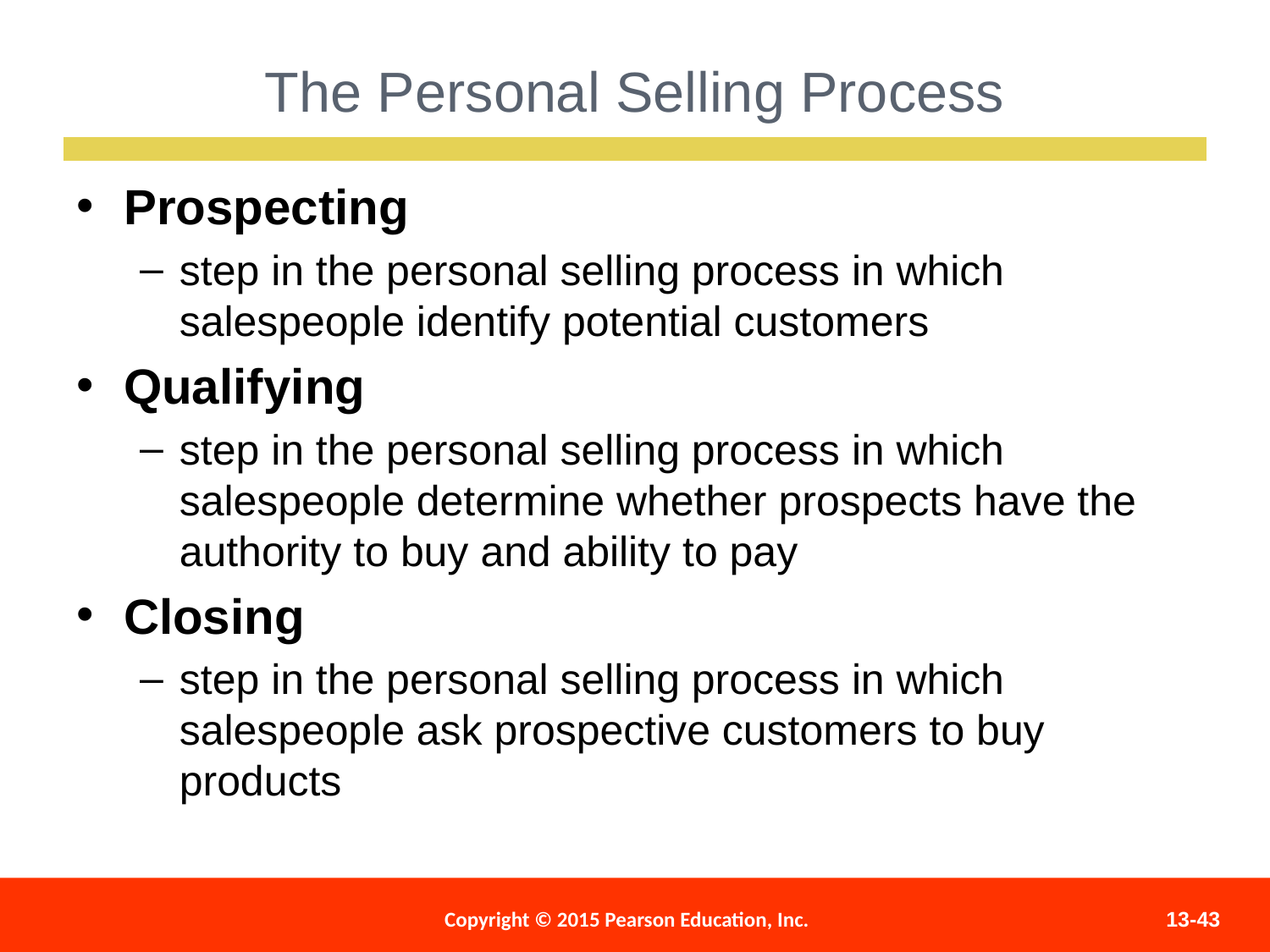

The Personal Selling Process
Prospecting
step in the personal selling process in which salespeople identify potential customers
Qualifying
step in the personal selling process in which salespeople determine whether prospects have the authority to buy and ability to pay
Closing
step in the personal selling process in which salespeople ask prospective customers to buy products